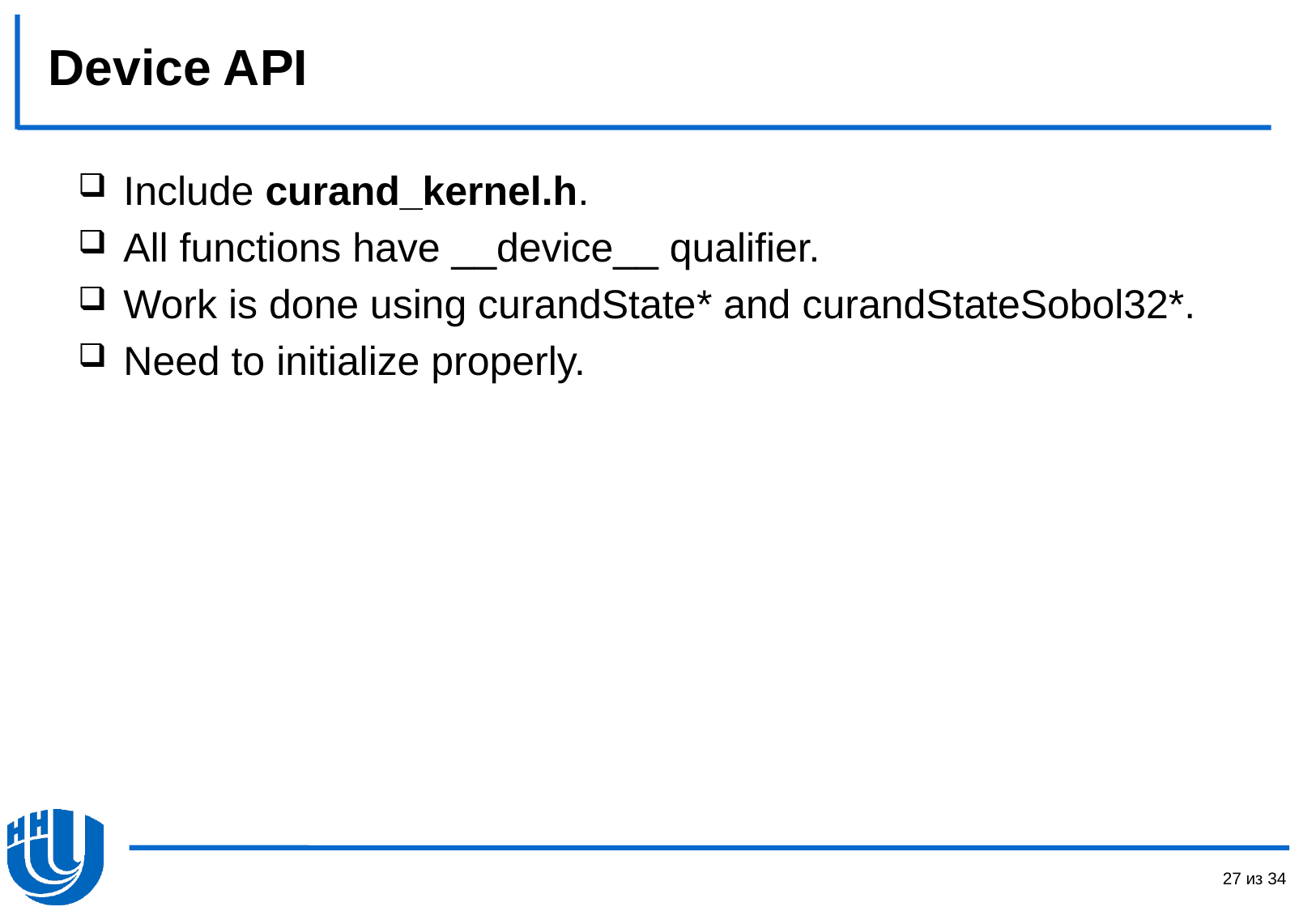

# Device API
Include curand_kernel.h.
All functions have __device__ qualifier.
Work is done using curandState* and curandStateSobol32*.
Need to initialize properly.

27